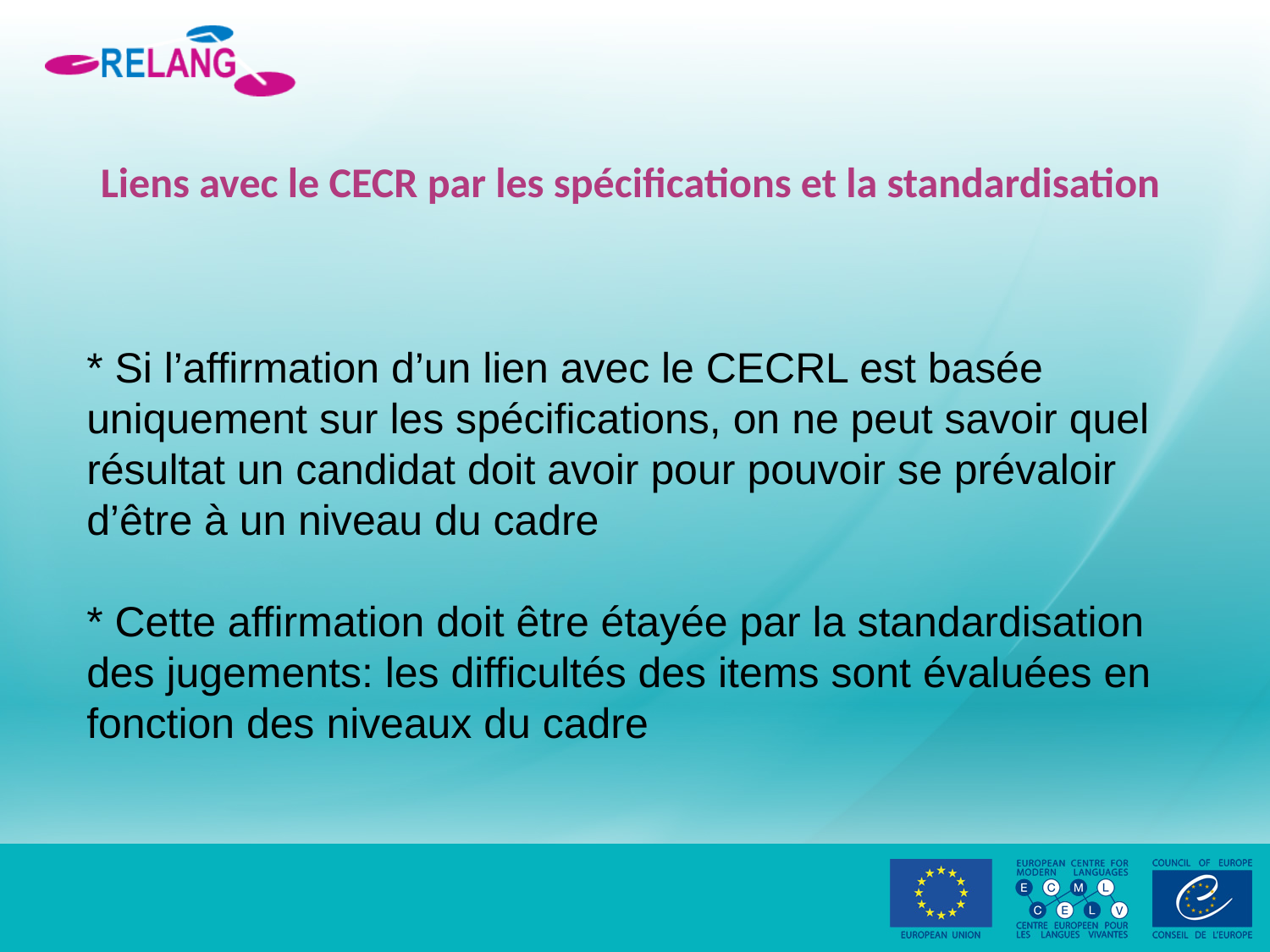

# Liens avec le CECR par les spécifications et la standardisation

* Si l’affirmation d’un lien avec le CECRL est basée uniquement sur les spécifications, on ne peut savoir quel résultat un candidat doit avoir pour pouvoir se prévaloir d’être à un niveau du cadre

* Cette affirmation doit être étayée par la standardisation des jugements: les difficultés des items sont évaluées en fonction des niveaux du cadre